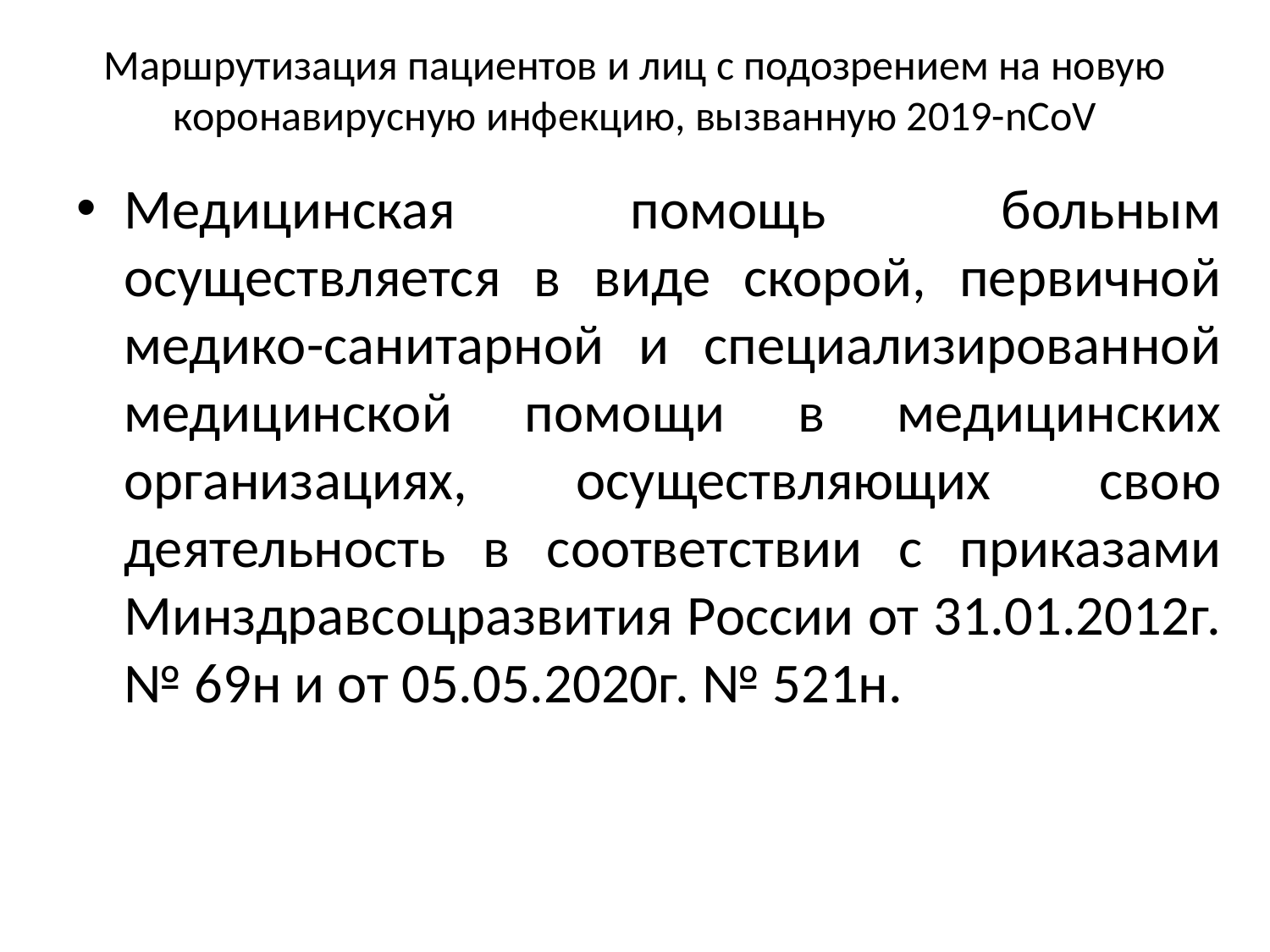

# Маршрутизация пациентов и лиц с подозрением на новую коронавирусную инфекцию, вызванную 2019-nCoV
Медицинская помощь больным осуществляется в виде скорой, первичной медико-санитарной и специализированной медицинской помощи в медицинских организациях, осуществляющих свою деятельность в соответствии с приказами Минздравсоцразвития России от 31.01.2012г. № 69н и от 05.05.2020г. № 521н.